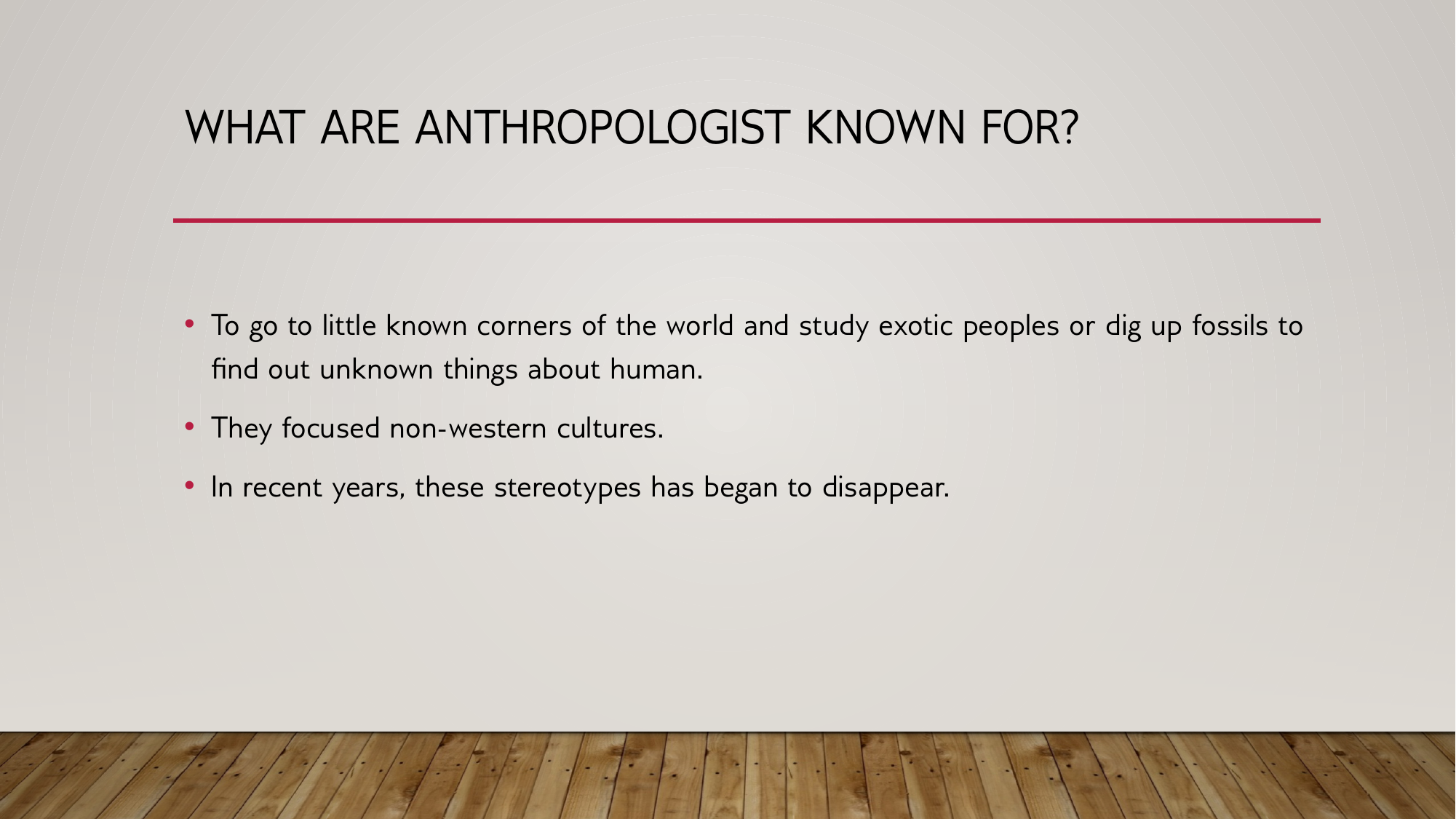

# What are anthropologist known for?

To go to little known corners of the world and study exotic peoples or dig up fossils to find out unknown things about human.
They focused non-western cultures.
In recent years, these stereotypes has began to disappear.